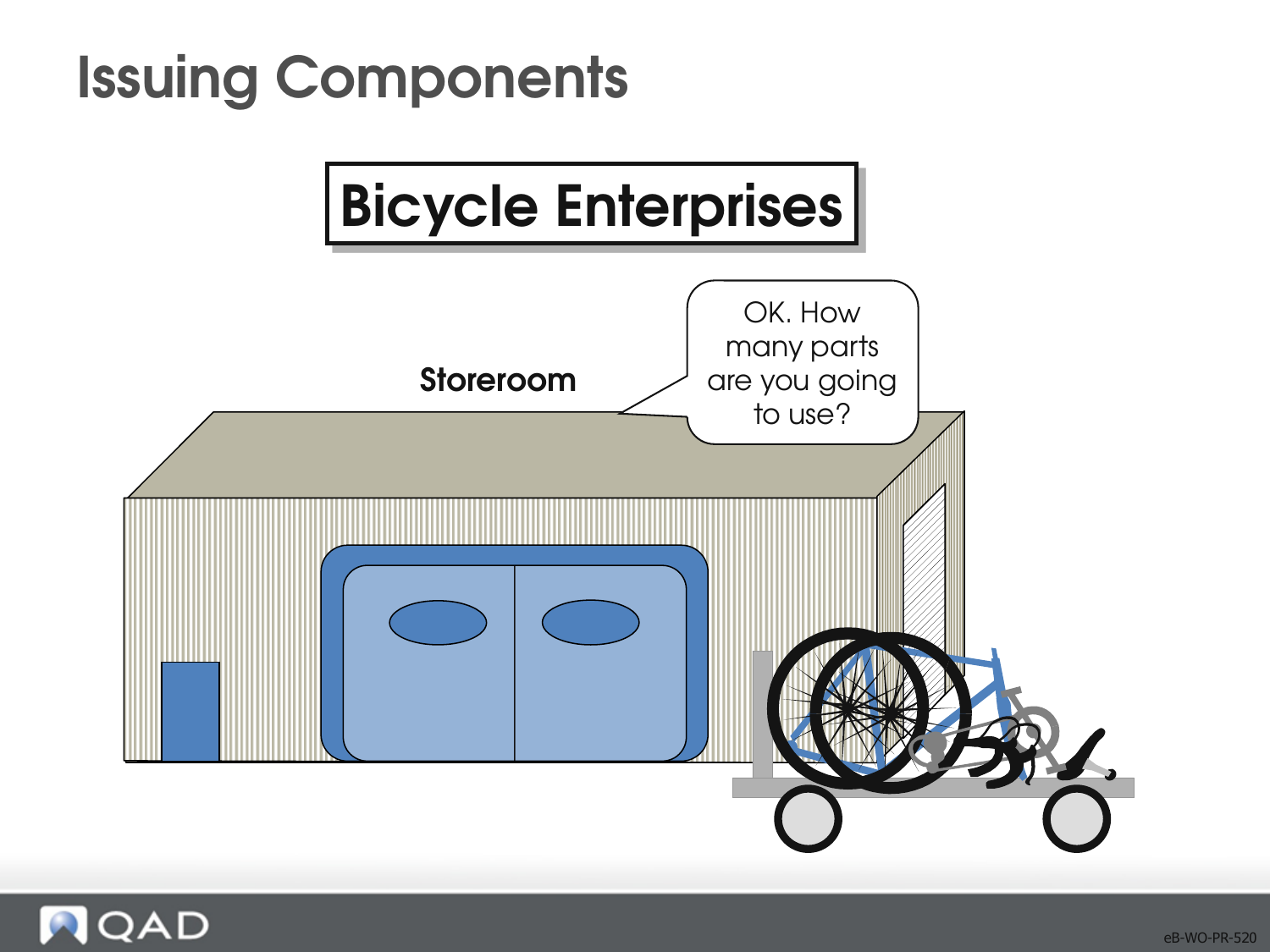

# Issuing Components
Bicycle Enterprises
OK. How many parts are you going to use?
Storeroom

eB-WO-PR-520